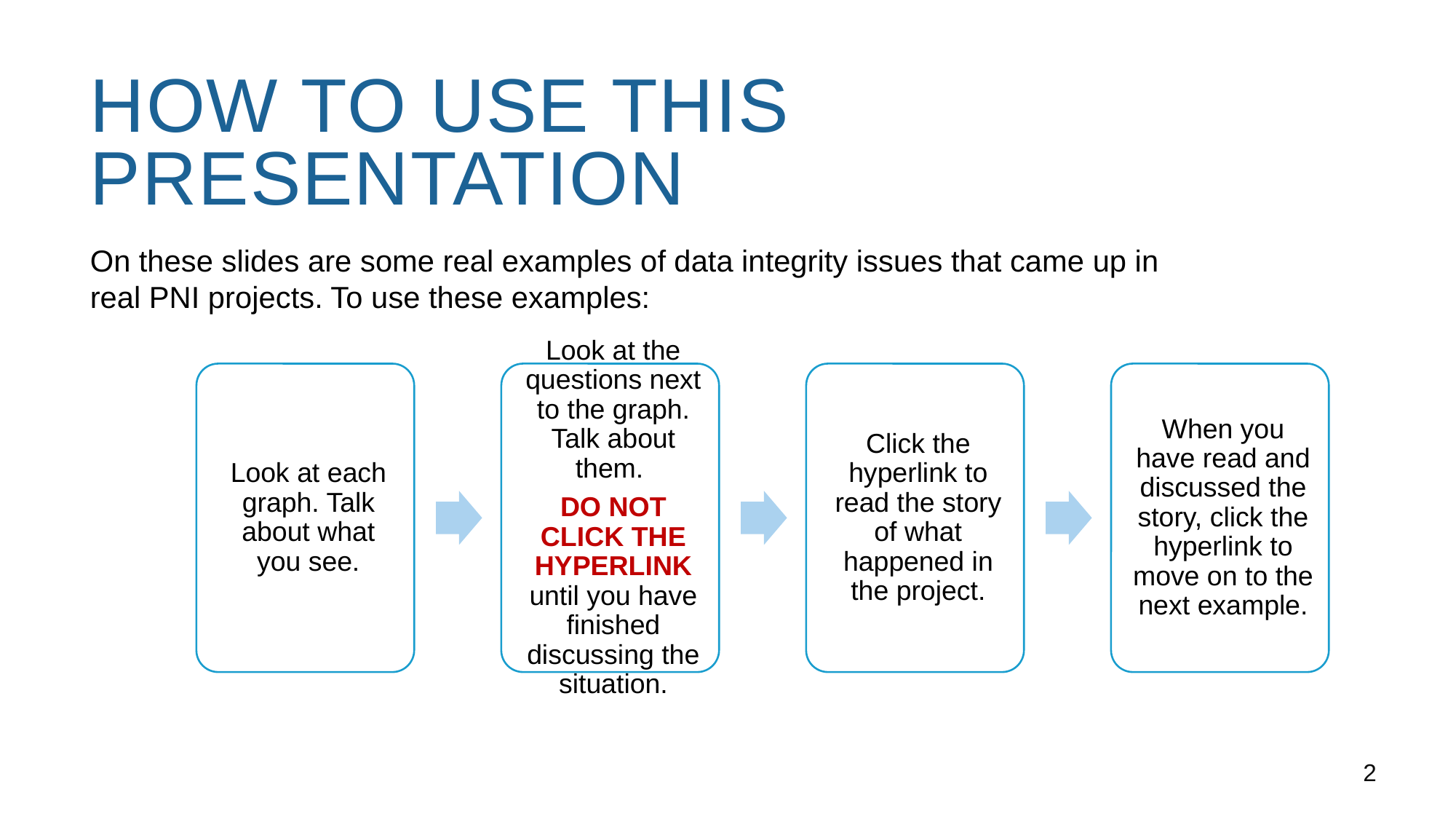

# How to use this presentation
Look at each graph. Talk about what you see.

Look at the questions next to the graph. Talk about them.
DO NOT CLICK THE HYPERLINK until you have finished discussing the situation.

Click the hyperlink to read the story of what happened in the project.

When you have read and discussed the story, click the hyperlink to move on to the next example.
On these slides are some real examples of data integrity issues that came up in real PNI projects. To use these examples:
2